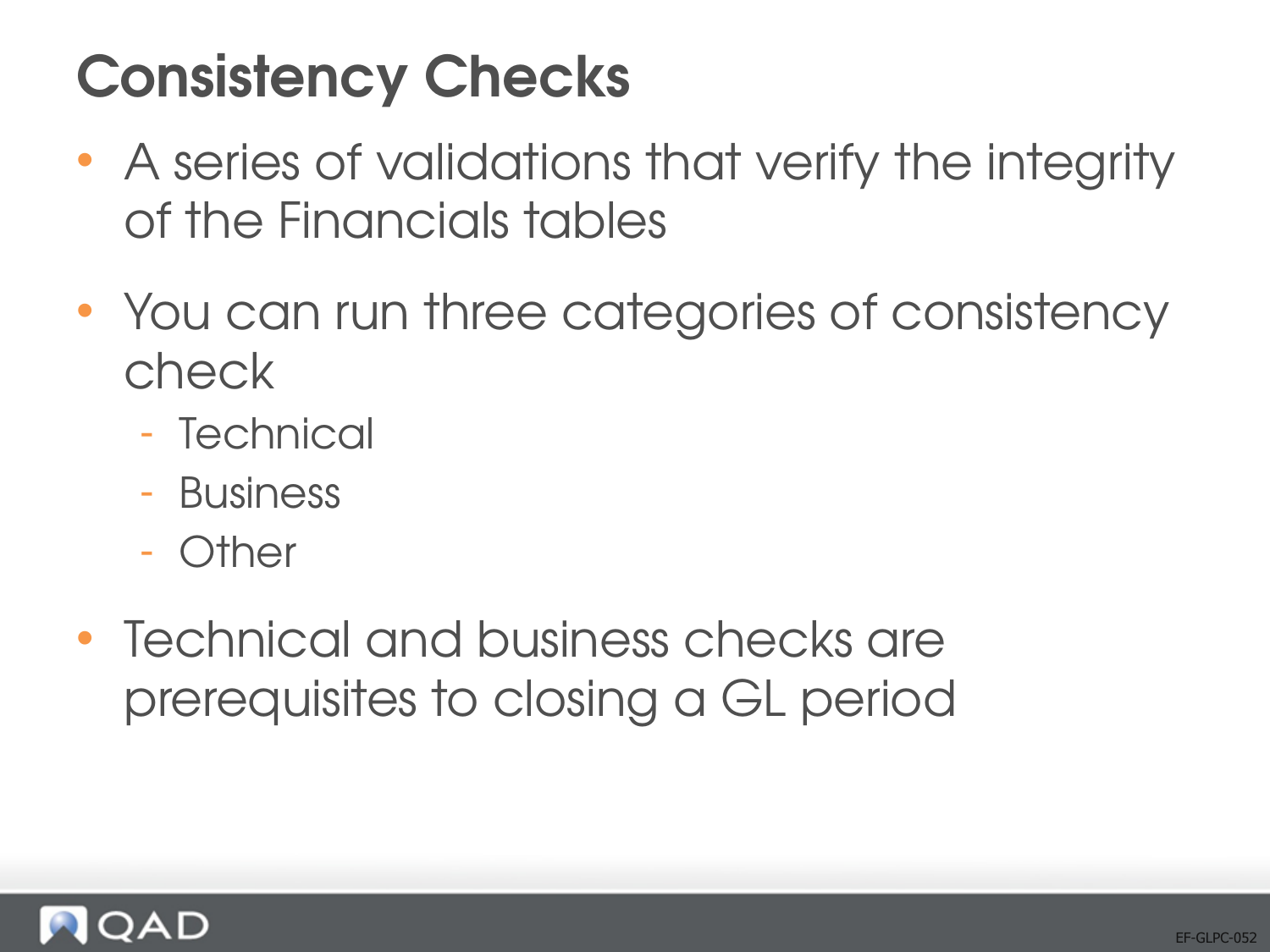

# Consistency Checks
A series of validations that verify the integrity of the Financials tables
You can run three categories of consistency check
Technical
Business
Other
Technical and business checks are prerequisites to closing a GL period
EF-GLPC-052